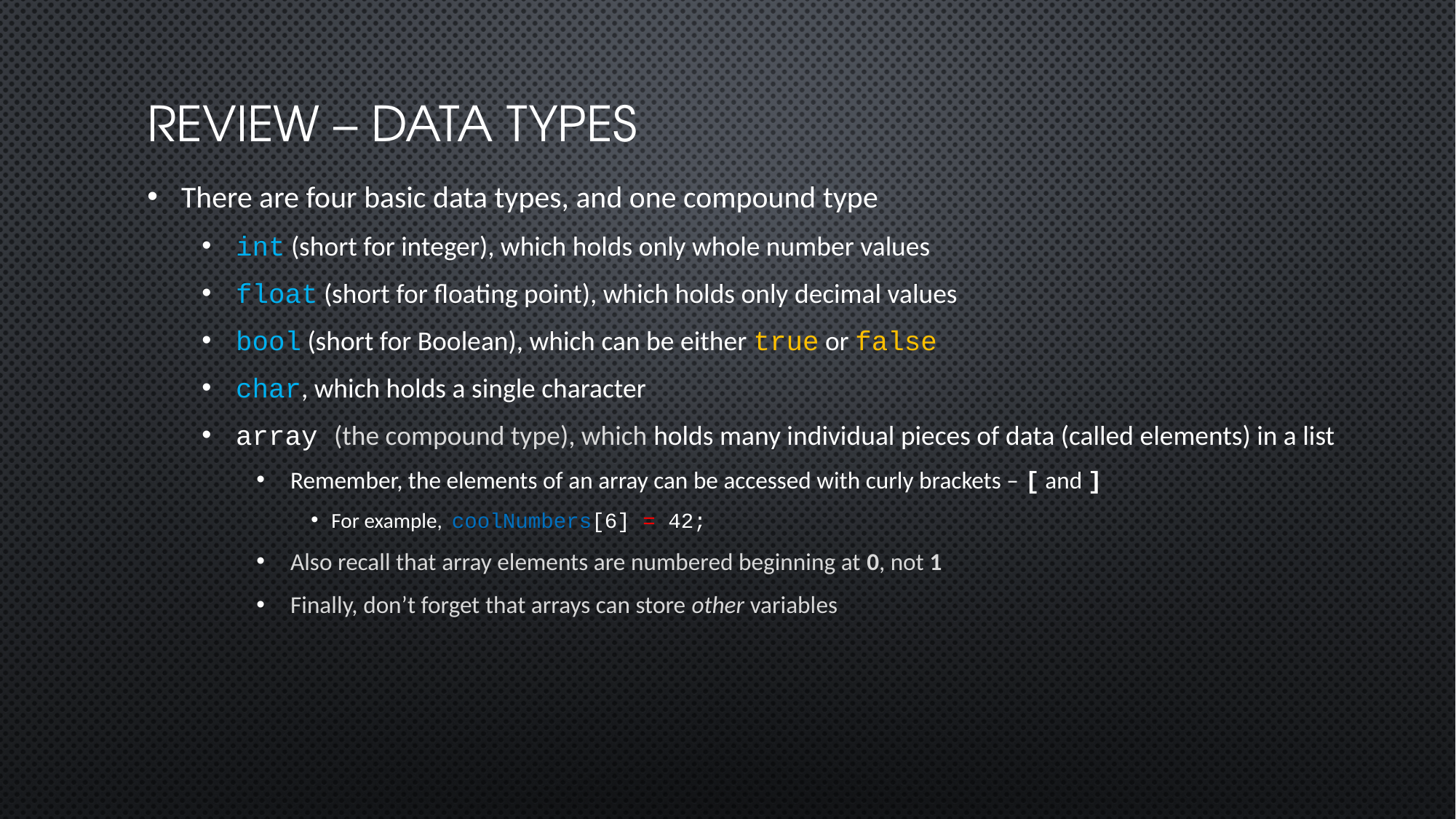

# Review – Data Types
There are four basic data types, and one compound type
int (short for integer), which holds only whole number values
float (short for floating point), which holds only decimal values
bool (short for Boolean), which can be either true or false
char, which holds a single character
array (the compound type), which holds many individual pieces of data (called elements) in a list
Remember, the elements of an array can be accessed with curly brackets – [ and ]
For example,  coolNumbers[6] = 42;
Also recall that array elements are numbered beginning at 0, not 1
Finally, don’t forget that arrays can store other variables